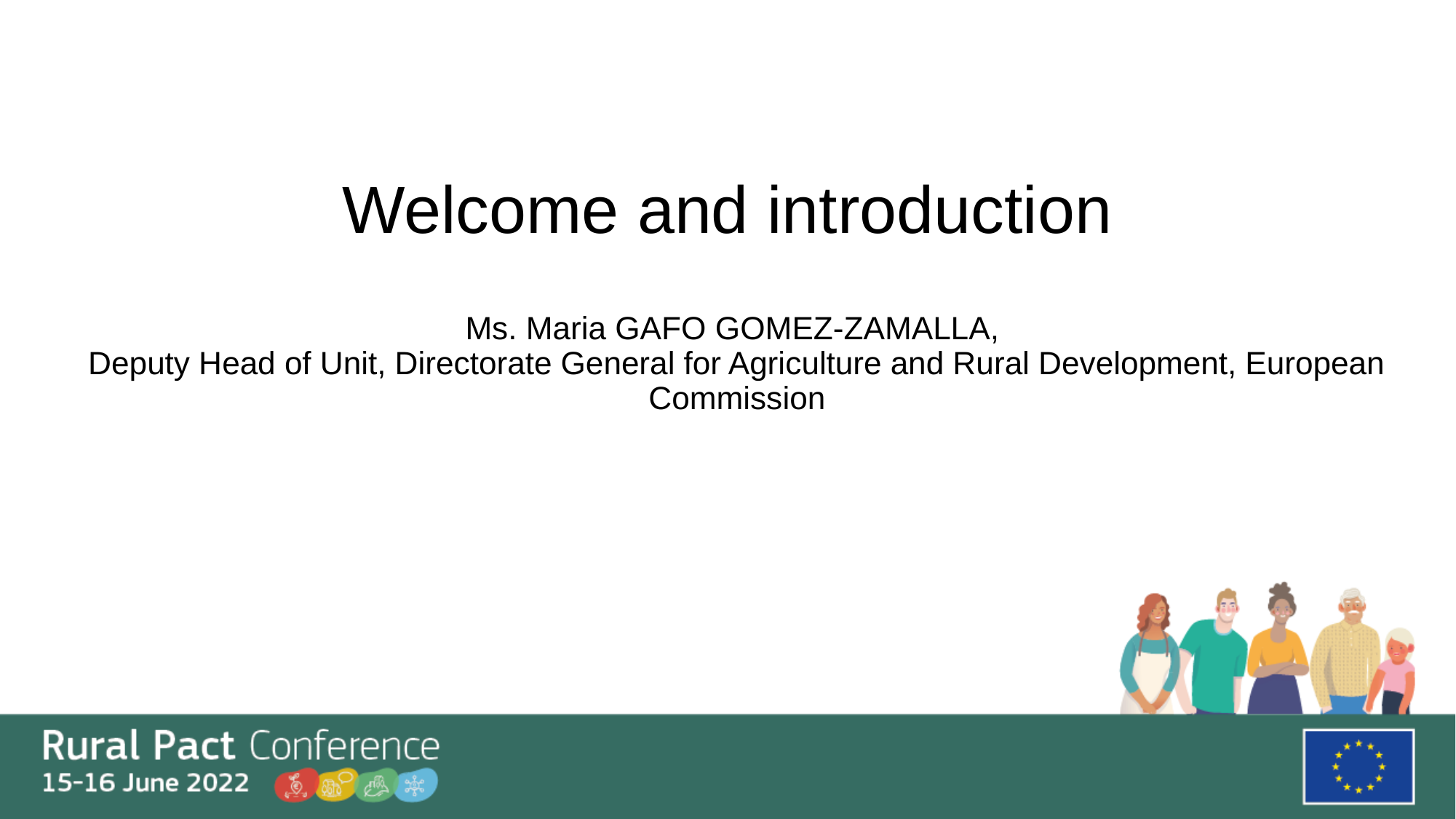

# Welcome and introduction
Ms. Maria GAFO GOMEZ-ZAMALLA,
Deputy Head of Unit, Directorate General for Agriculture and Rural Development, European Commission